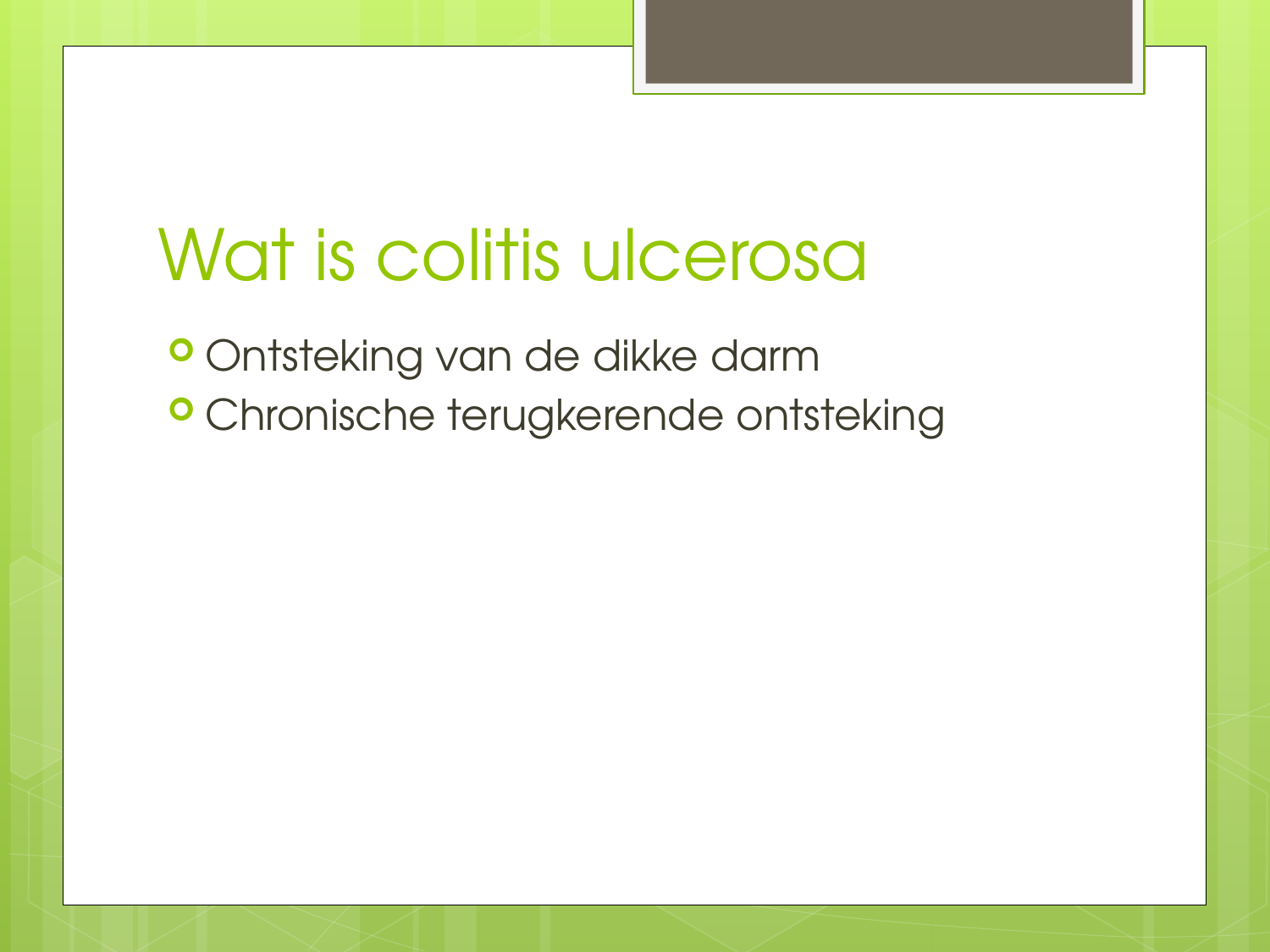

# Wat is colitis ulcerosa
Ontsteking van de dikke darm
Chronische terugkerende ontsteking